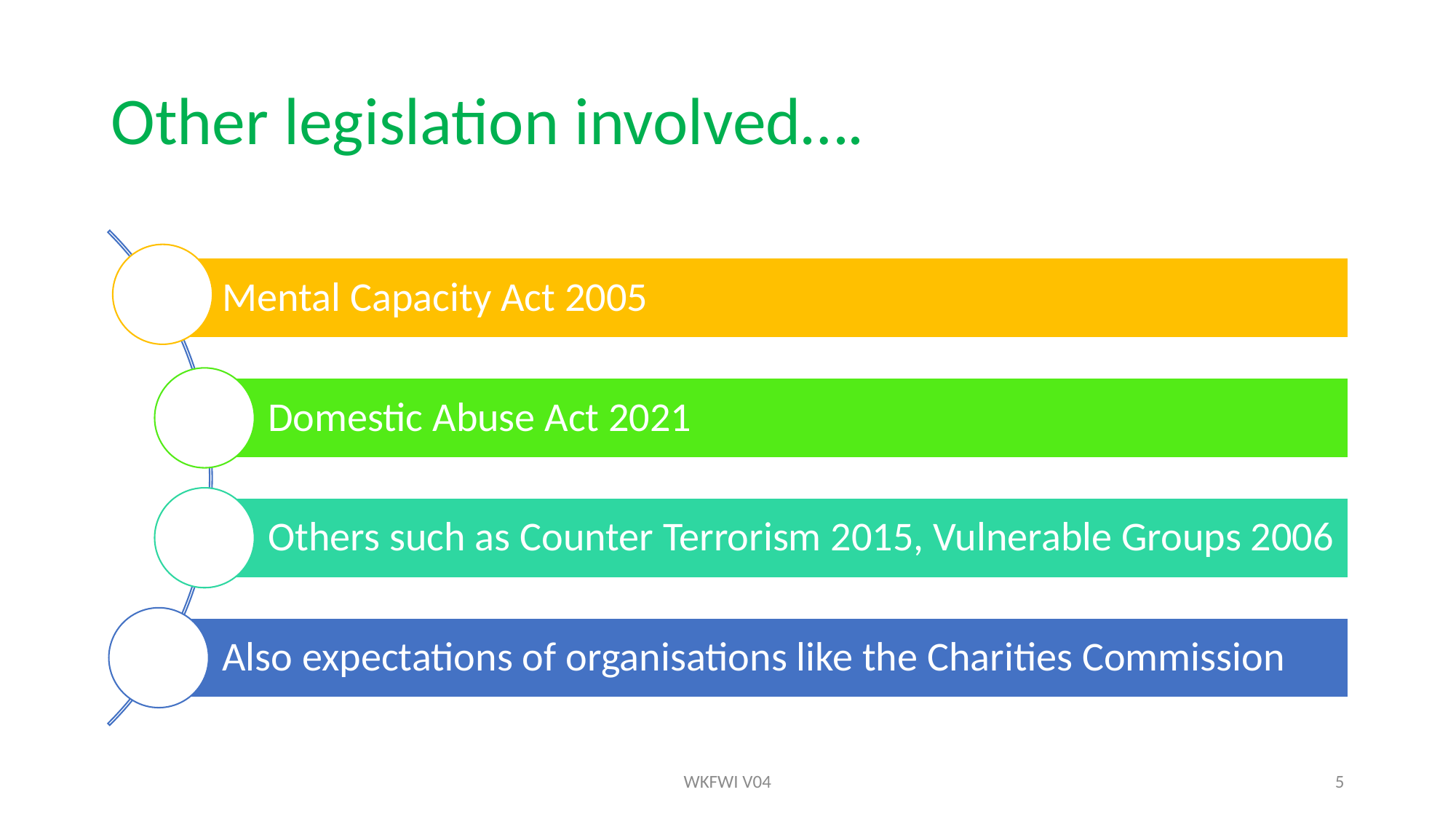

# Other legislation involved….
Mental Capacity Act 2005
Domestic Abuse Act 2021
Others such as Counter Terrorism 2015, Vulnerable Groups 2006
Also expectations of organisations like the Charities Commission
WKFWI V04
5